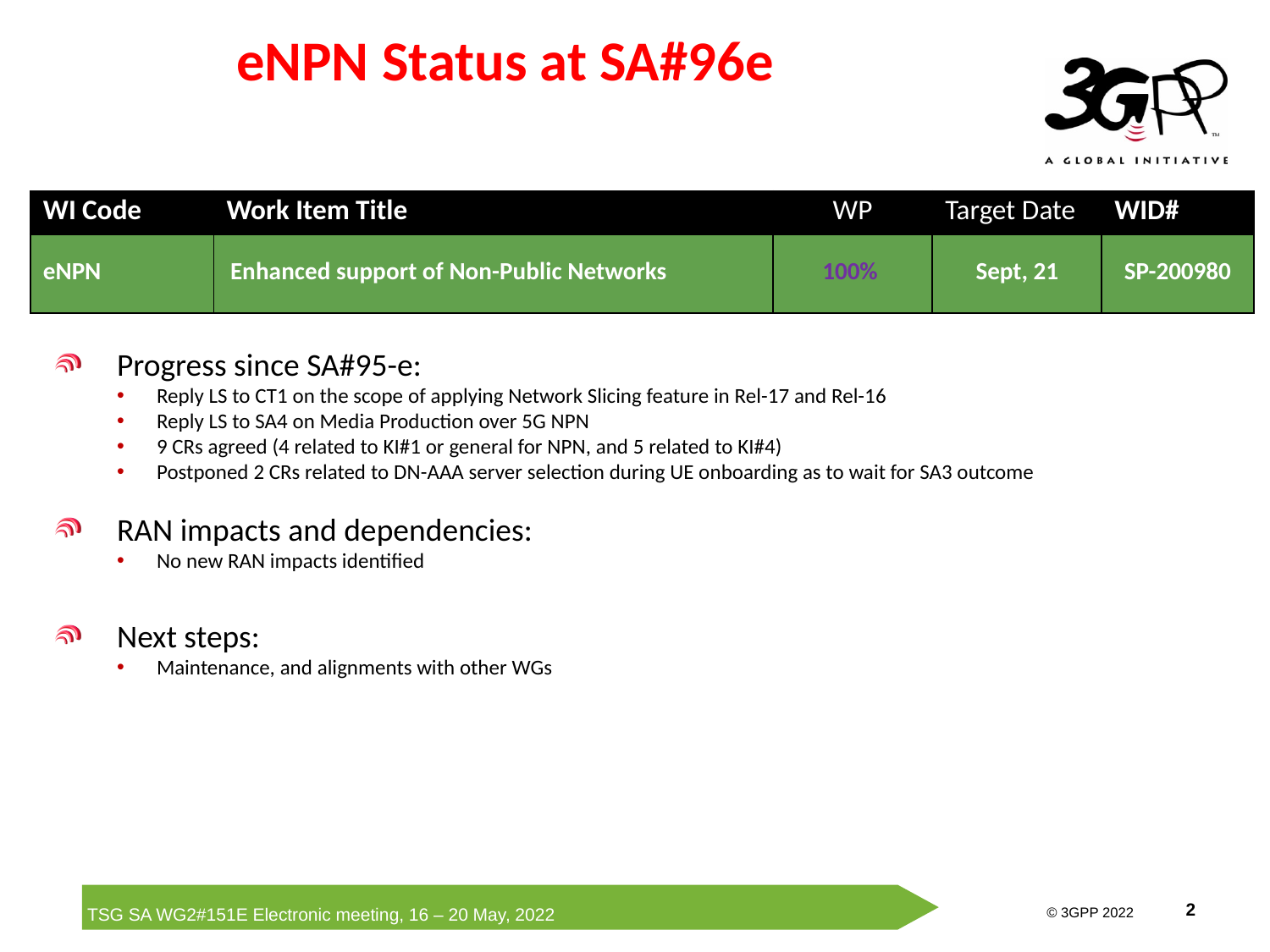

# eNPN Status at SA#96e
| WI Code | Work Item Title | WP | Target Date | WID# |
| --- | --- | --- | --- | --- |
| eNPN | Enhanced support of Non-Public Networks | 100% | Sept, 21 | SP-200980 |
Progress since SA#95-e:
Reply LS to CT1 on the scope of applying Network Slicing feature in Rel-17 and Rel-16
Reply LS to SA4 on Media Production over 5G NPN
9 CRs agreed (4 related to KI#1 or general for NPN, and 5 related to KI#4)
Postponed 2 CRs related to DN-AAA server selection during UE onboarding as to wait for SA3 outcome

RAN impacts and dependencies:
No new RAN impacts identified

Next steps:
Maintenance, and alignments with other WGs